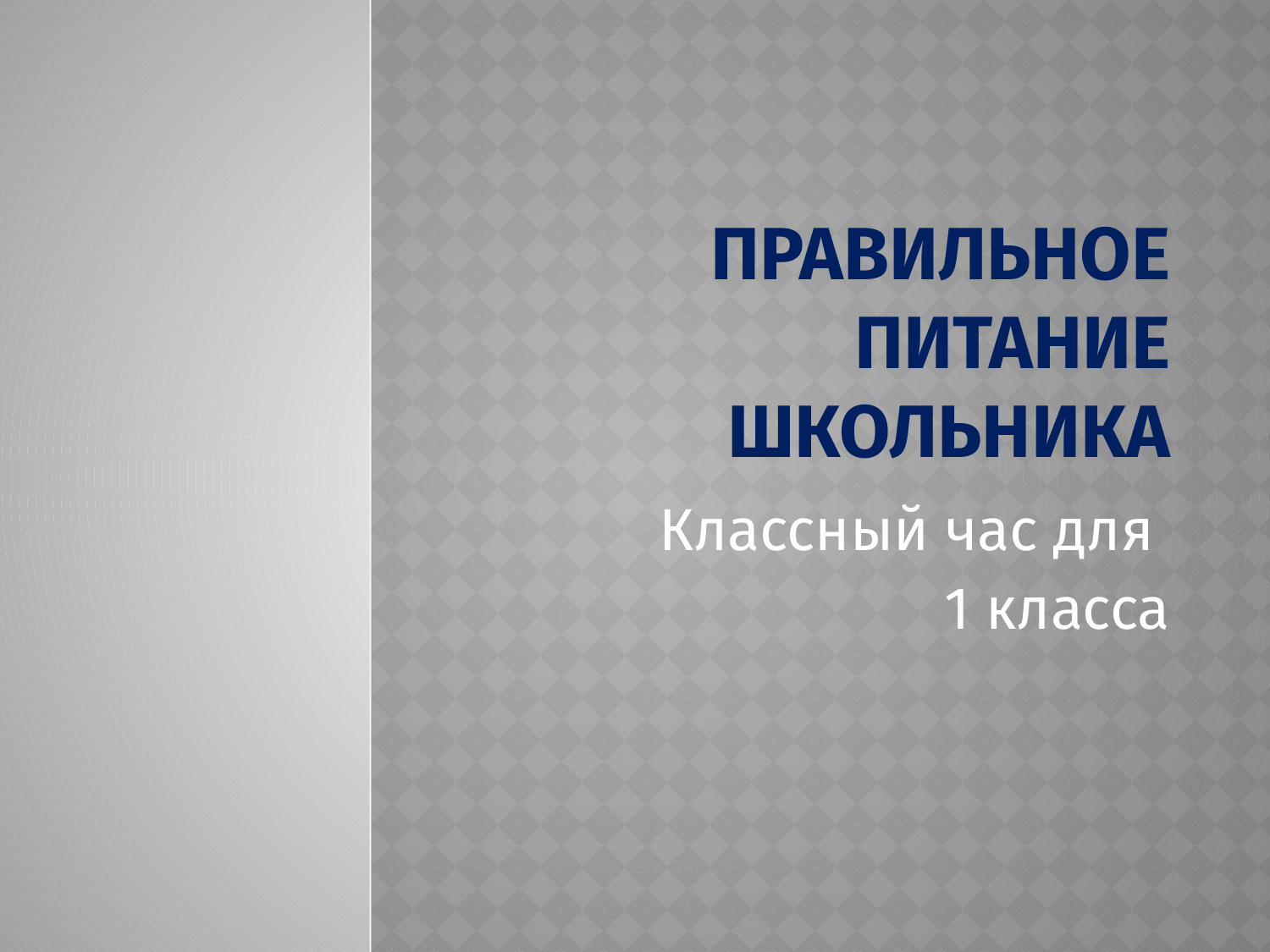

# ПРАВИЛЬНОЕ ПИТАНИЕ ШКОЛЬНИКА
Классный час для
1 класса